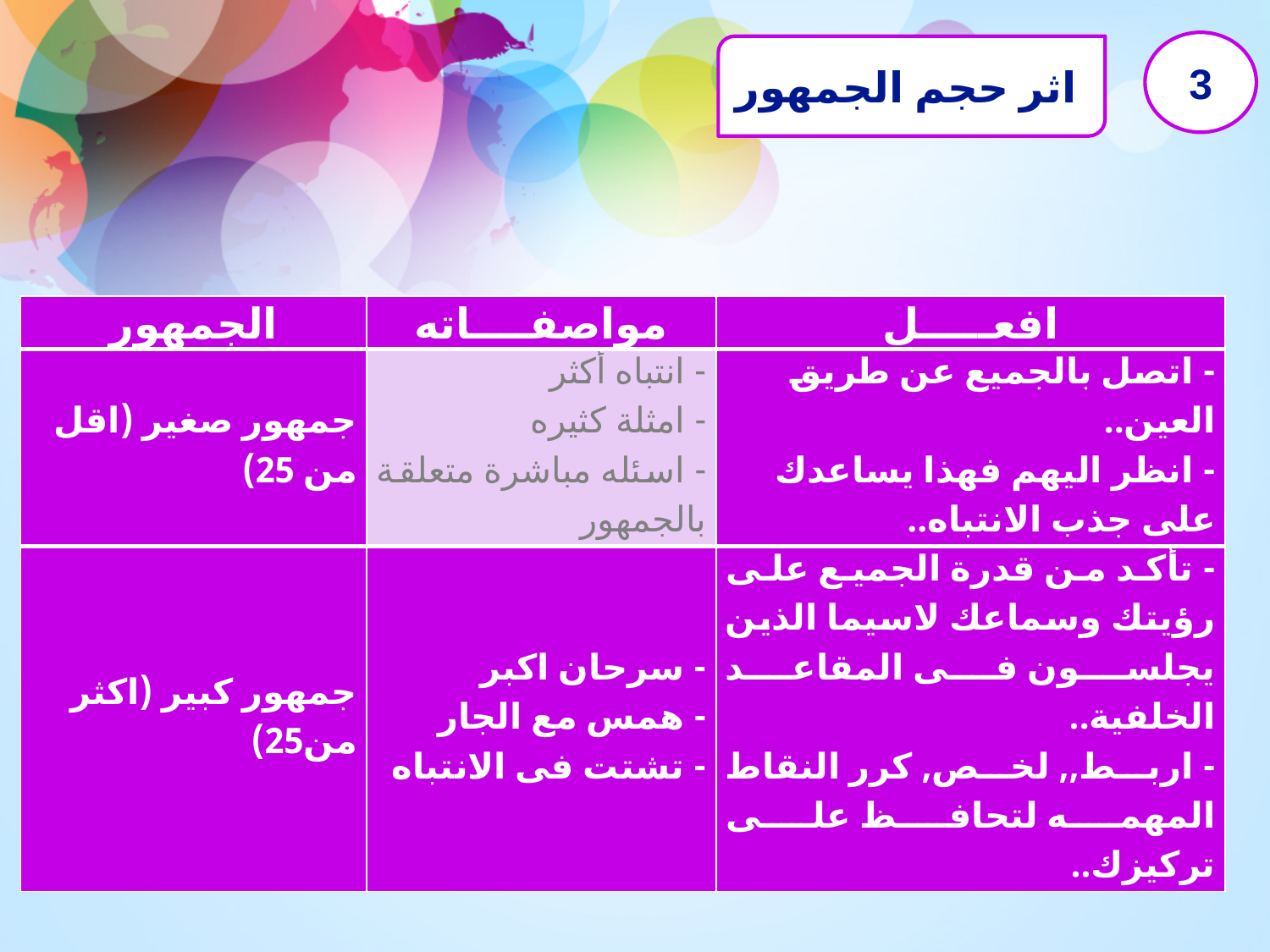

3
اثر حجم الجمهور
| الجمهور | مواصفــــاته | افعـــــل |
| --- | --- | --- |
| جمهور صغير (اقل من 25) | - انتباه أكثر - امثلة كثيره - اسئله مباشرة متعلقة بالجمهور | - اتصل بالجميع عن طريق العين.. - انظر اليهم فهذا يساعدك على جذب الانتباه.. |
| جمهور كبير (اكثر من25) | - سرحان اكبر - همس مع الجار - تشتت فى الانتباه | - تأكد من قدرة الجميع على رؤيتك وسماعك لاسيما الذين يجلسون فى المقاعد الخلفية.. - اربط,, لخص, كرر النقاط المهمه لتحافظ على تركيزك.. |